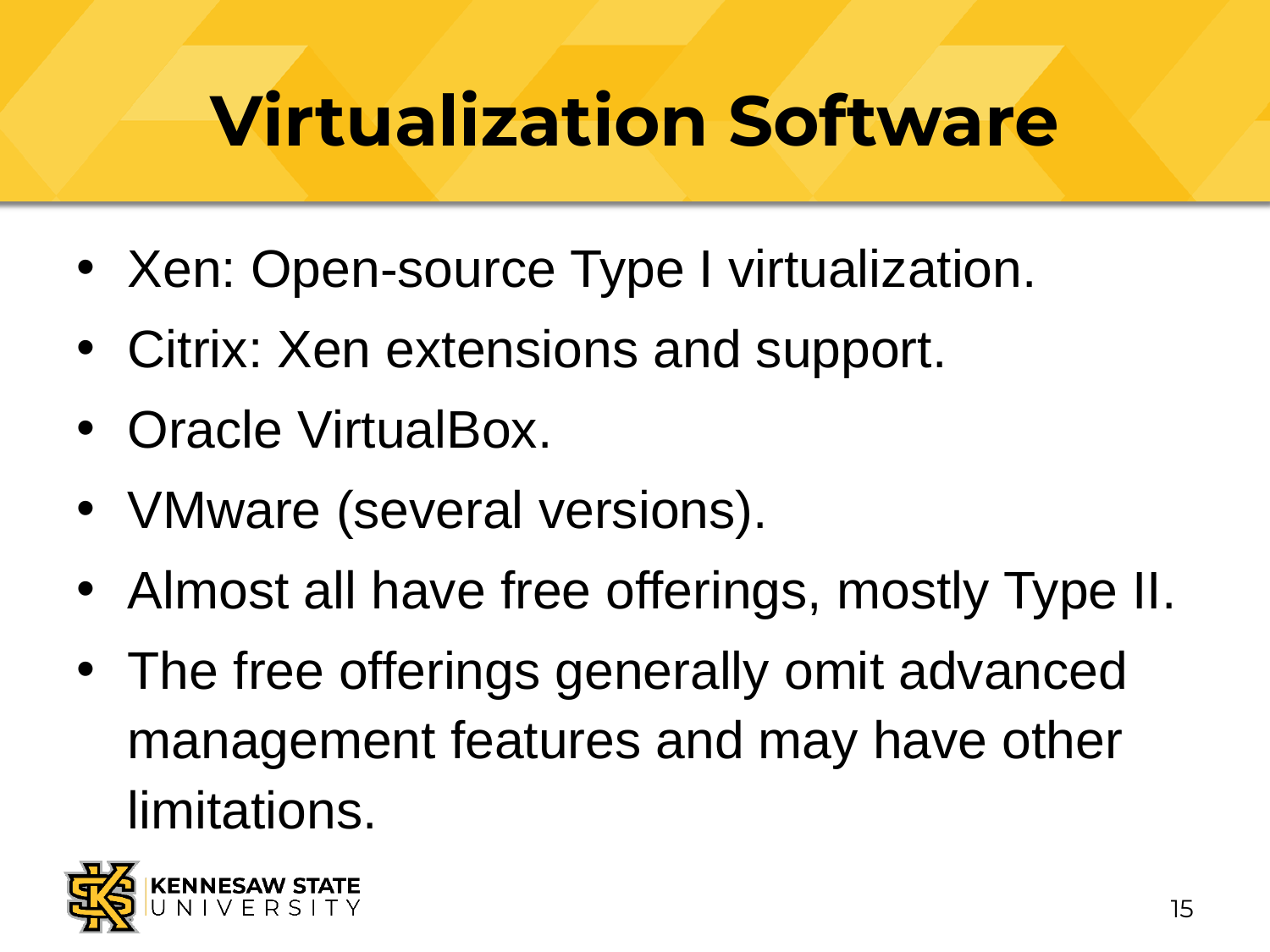

# Virtualization Software
Xen: Open-source Type I virtualization.
Citrix: Xen extensions and support.
Oracle VirtualBox.
VMware (several versions).
Almost all have free offerings, mostly Type II.
The free offerings generally omit advanced management features and may have other limitations.
15